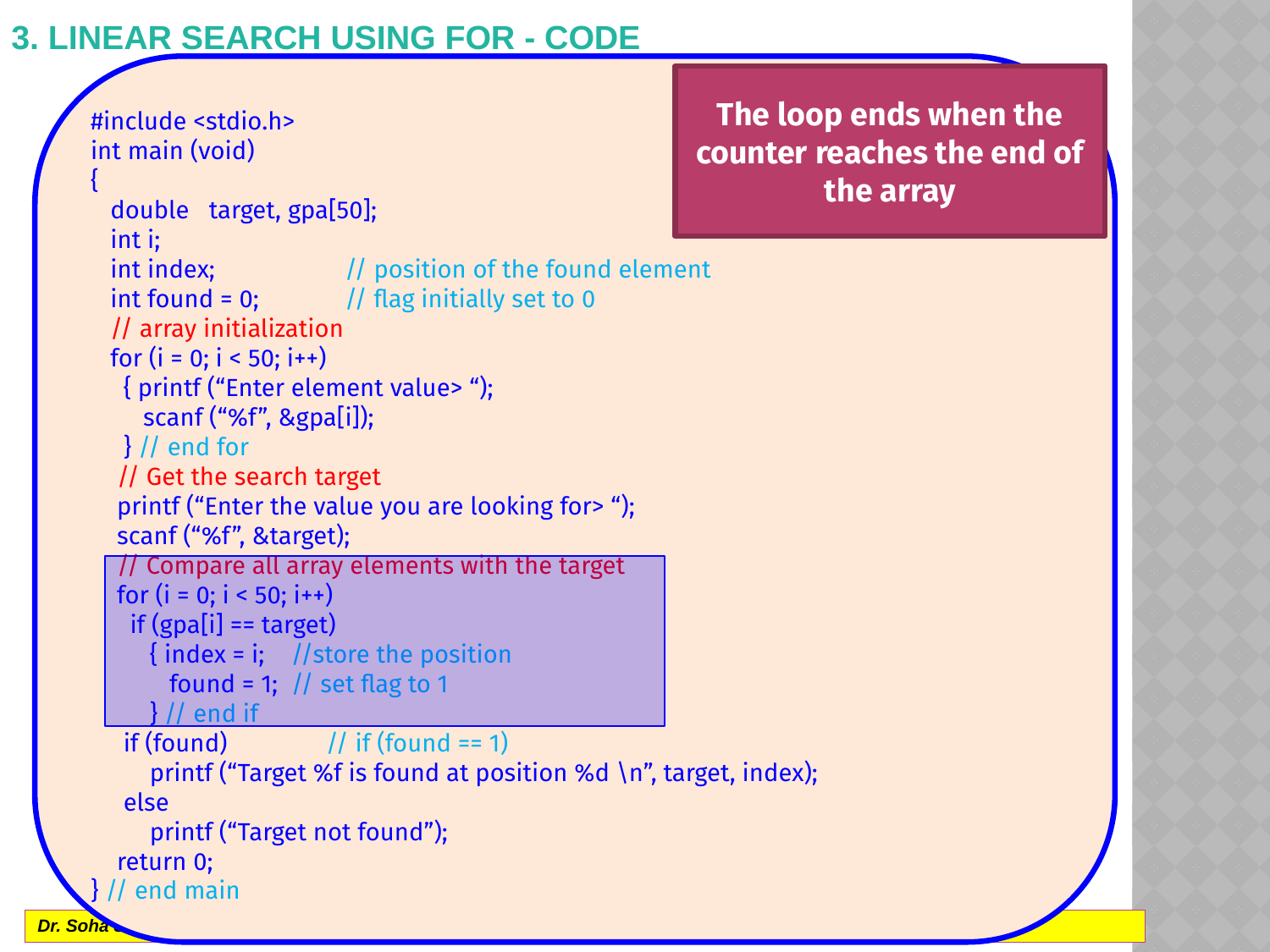

# 3. LINEAR SEARCH using for - code
#include <stdio.h>
int main (void)
{
   double   target, gpa[50];
   int i;
   int index; 	// position of the found element
   int found = 0; 	// flag initially set to 0
   // array initialization
   for (i = 0; i < 50; i++)
     { printf (“Enter element value> “);
        scanf (“%f”, &gpa[i]);
     } // end for
    // Get the search target
    printf (“Enter the value you are looking for> “);
    scanf (“%f”, &target);
    // Compare all array elements with the target
    for (i = 0; i < 50; i++)
      if (gpa[i] == target)
         { index = i;    //store the position
            found = 1;  // set flag to 1
         } // end if
     if (found)               // if (found == 1)
         printf (“Target %f is found at position %d \n”, target, index);
     else
         printf (“Target not found”);
    return 0;
} // end main
The loop ends when the counter reaches the end of the array

Dr. Soha S. Zaghloul			4